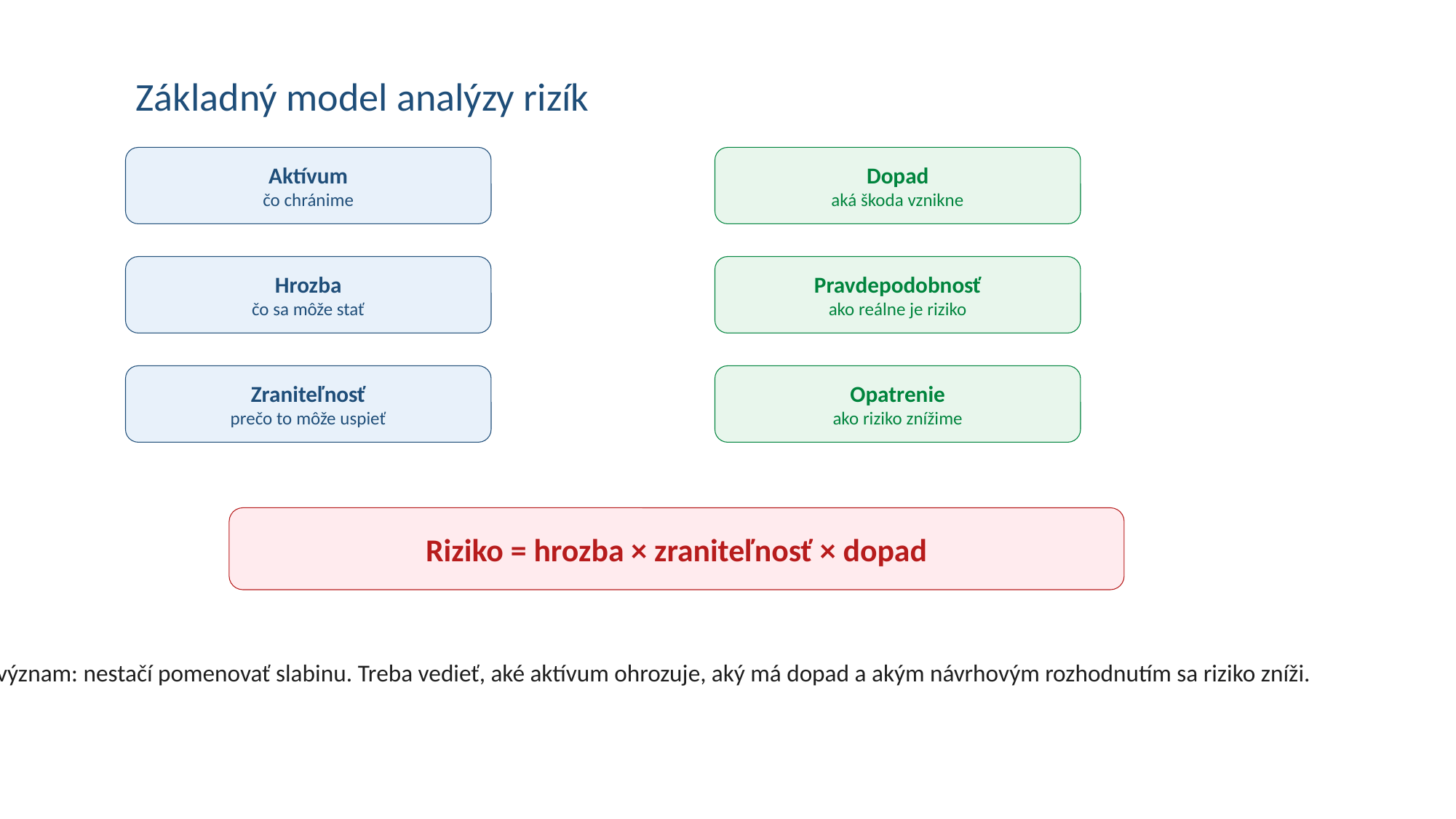

# Základný model analýzy rizík
Aktívum
čo chránime
Dopad
aká škoda vznikne
Hrozba
čo sa môže stať
Pravdepodobnosť
ako reálne je riziko
Zraniteľnosť
prečo to môže uspieť
Opatrenie
ako riziko znížime
Riziko = hrozba × zraniteľnosť × dopad
Praktický význam: nestačí pomenovať slabinu. Treba vedieť, aké aktívum ohrozuje, aký má dopad a akým návrhovým rozhodnutím sa riziko zníži.